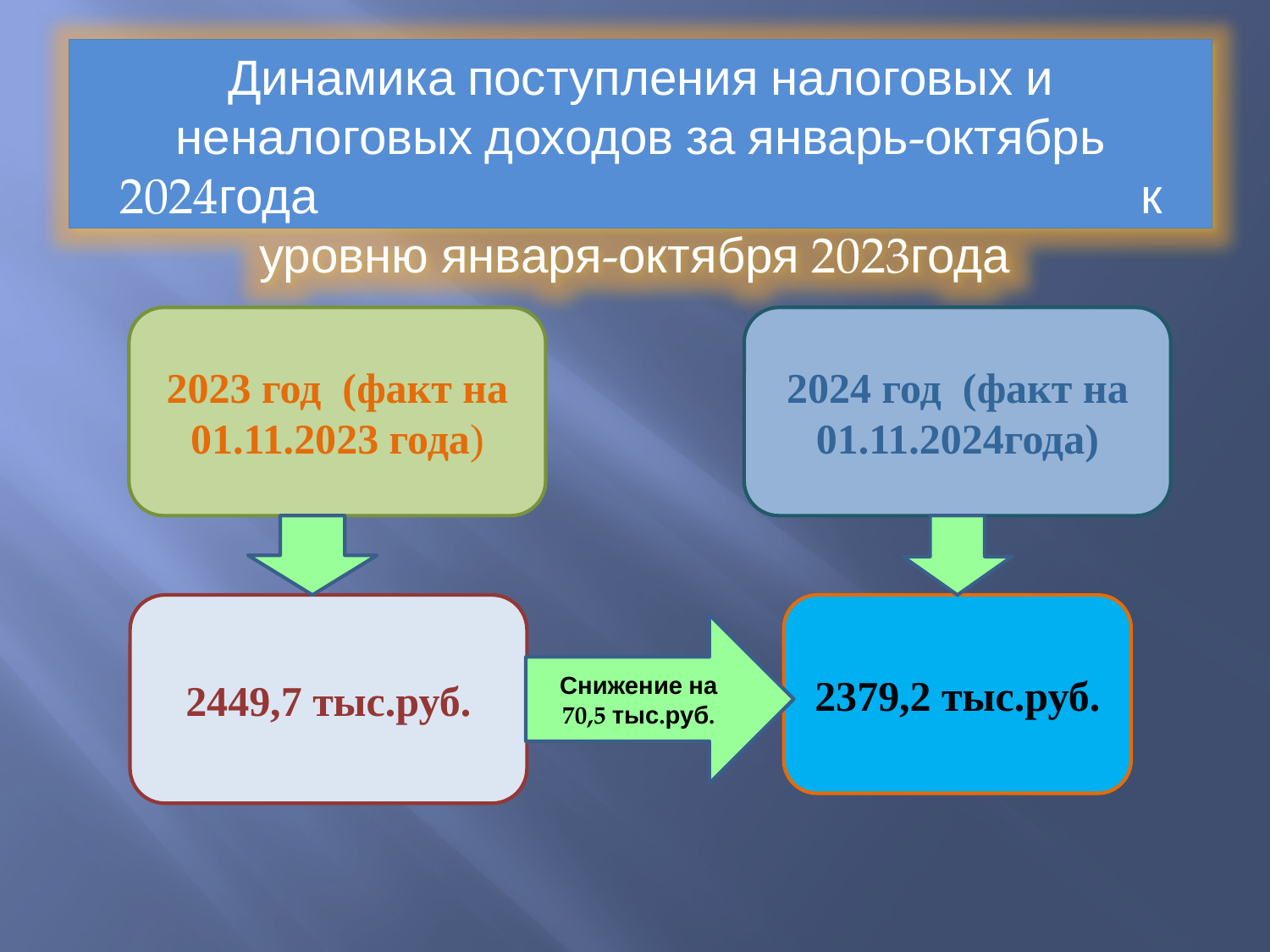

Динамика поступления налоговых и неналоговых доходов за январь-октябрь 2024года                                                                   к уровню января-октября 2023года
2023 год  (факт на 01.11.2023 года)
2024 год  (факт на 01.11.2024года)

2379,2 тыс.руб.
2449,7 тыс.руб.
Снижение на 70,5 тыс.руб.